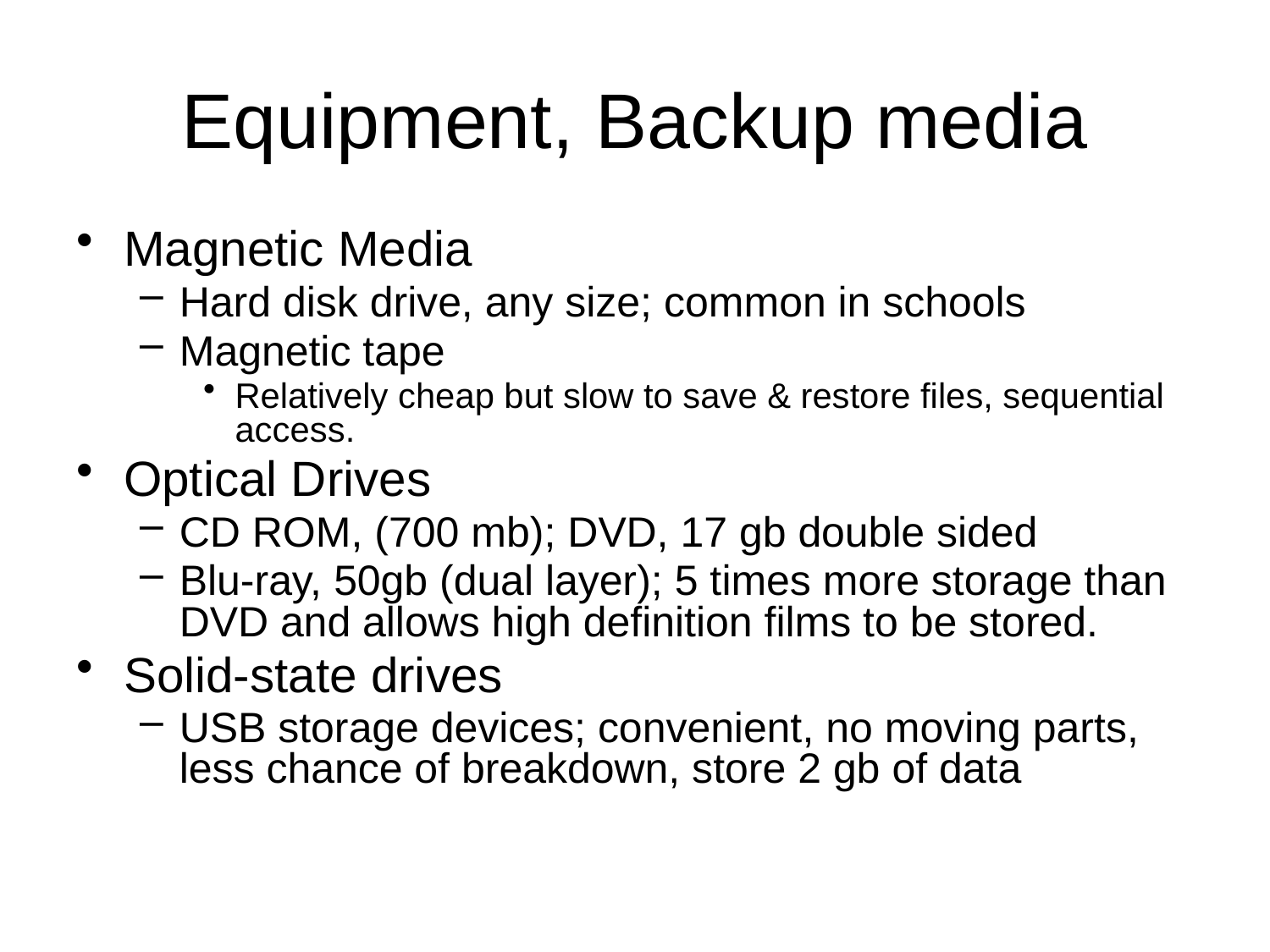

# Equipment, Backup media
Magnetic Media
Hard disk drive, any size; common in schools
Magnetic tape
Relatively cheap but slow to save & restore files, sequential access.
Optical Drives
CD ROM, (700 mb); DVD, 17 gb double sided
Blu-ray, 50gb (dual layer); 5 times more storage than DVD and allows high definition films to be stored.
Solid-state drives
USB storage devices; convenient, no moving parts, less chance of breakdown, store 2 gb of data